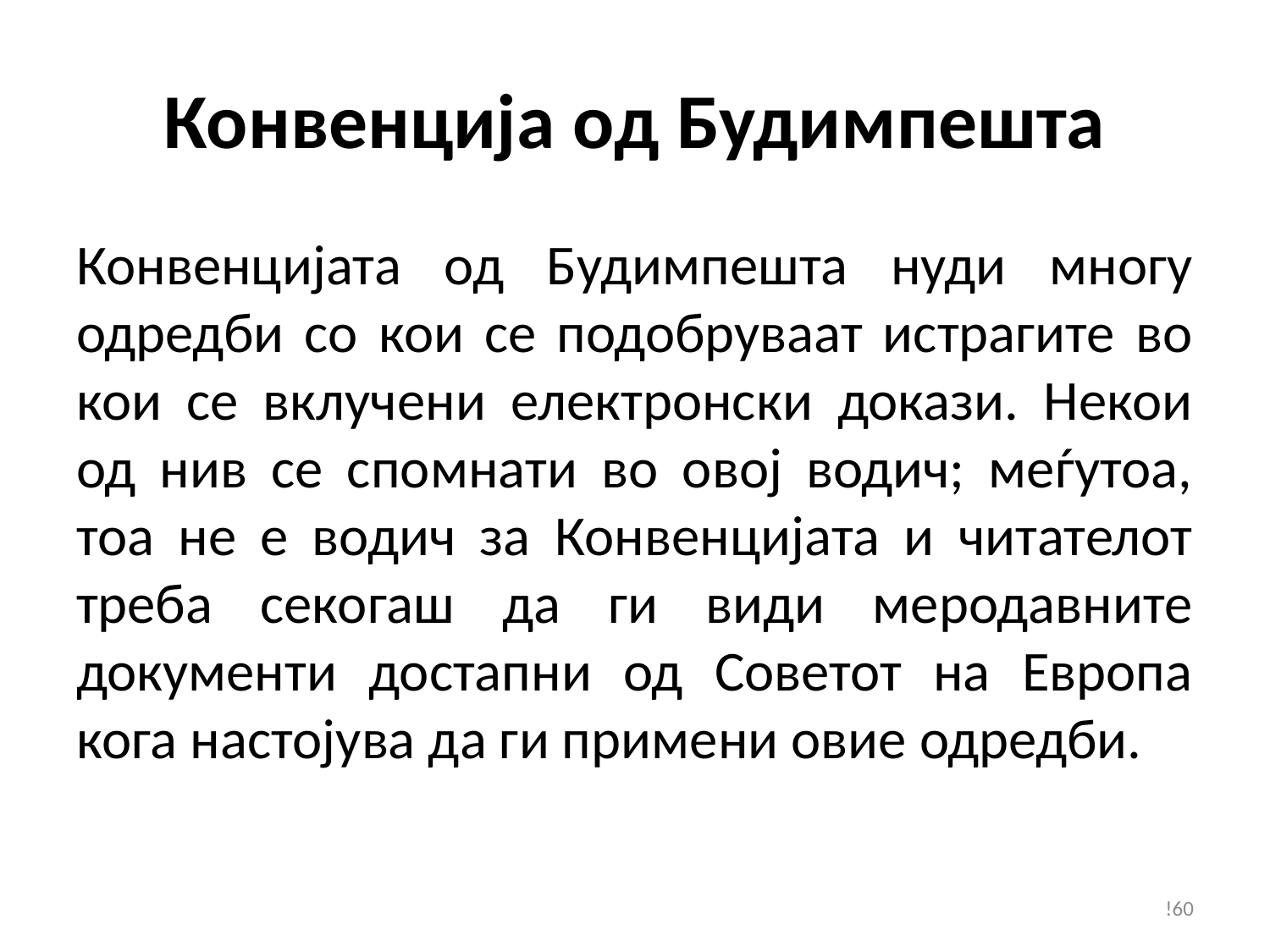

# Конвенција од Будимпешта
Конвенцијата од Будимпешта нуди многу одредби со кои се подобруваат истрагите во кои се вклучени електронски докази. Некои од нив се спомнати во овој водич; меѓутоа, тоа не е водич за Конвенцијата и читателот треба секогаш да ги види меродавните документи достапни од Советот на Европа кога настојува да ги примени овие одредби.

!60